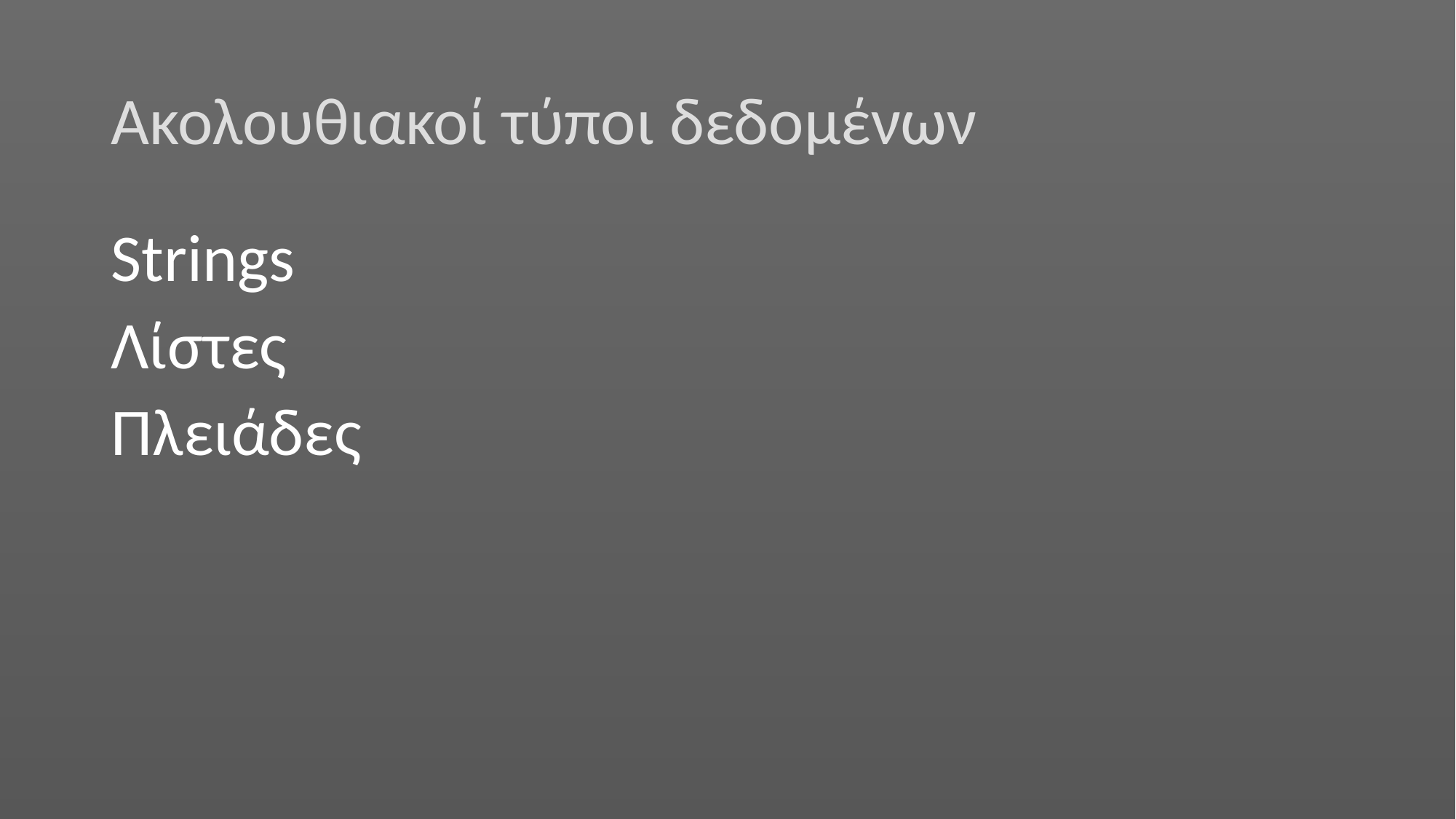

# Ακολουθιακοί τύποι δεδομένων
Strings
Λίστες
Πλειάδες